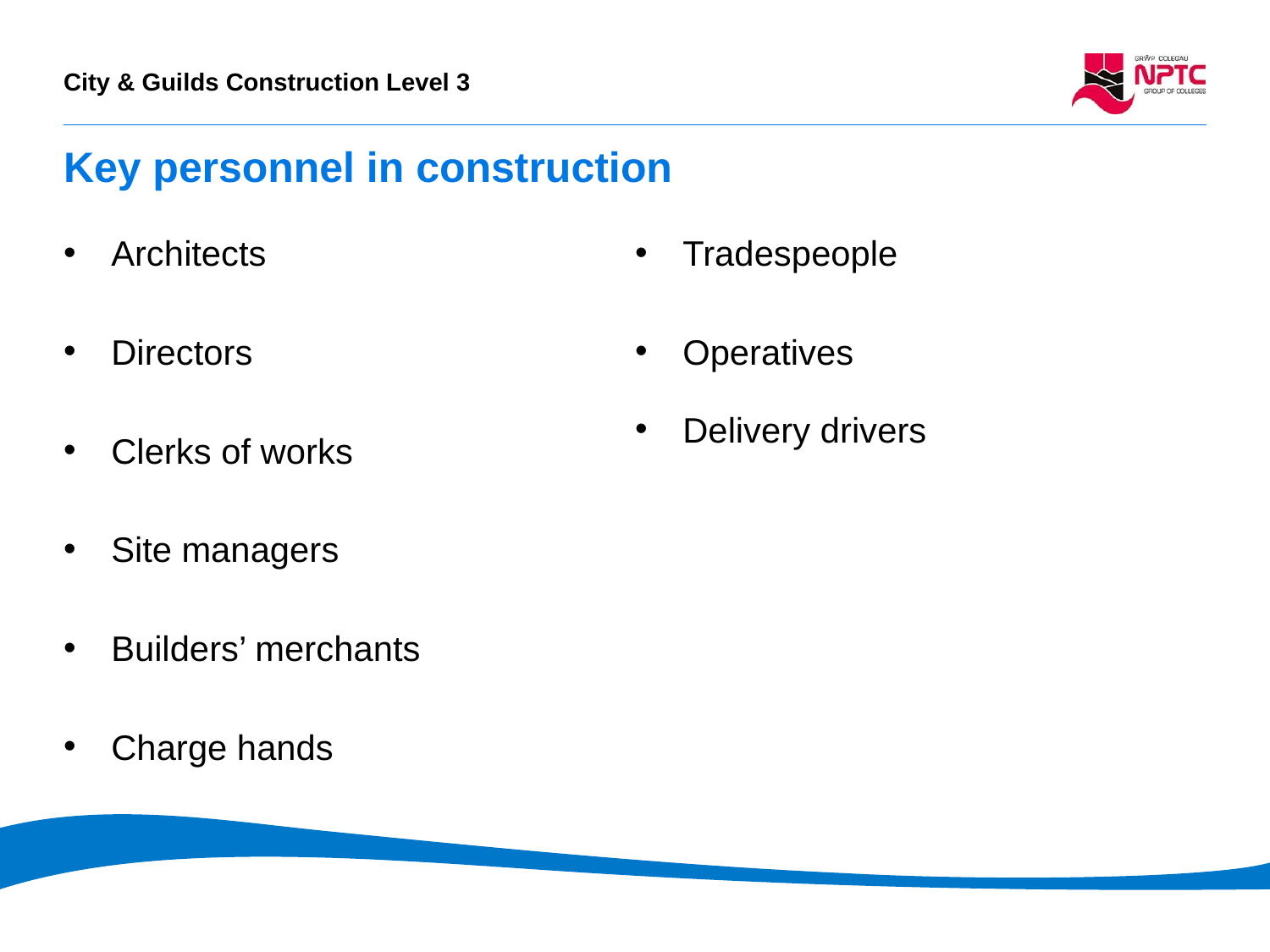

# Key personnel in construction
Architects​
Directors​
Clerks of works​
Site managers​
Builders’ merchants​
Charge hands​
Tradespeople​
Operatives​
Delivery drivers​